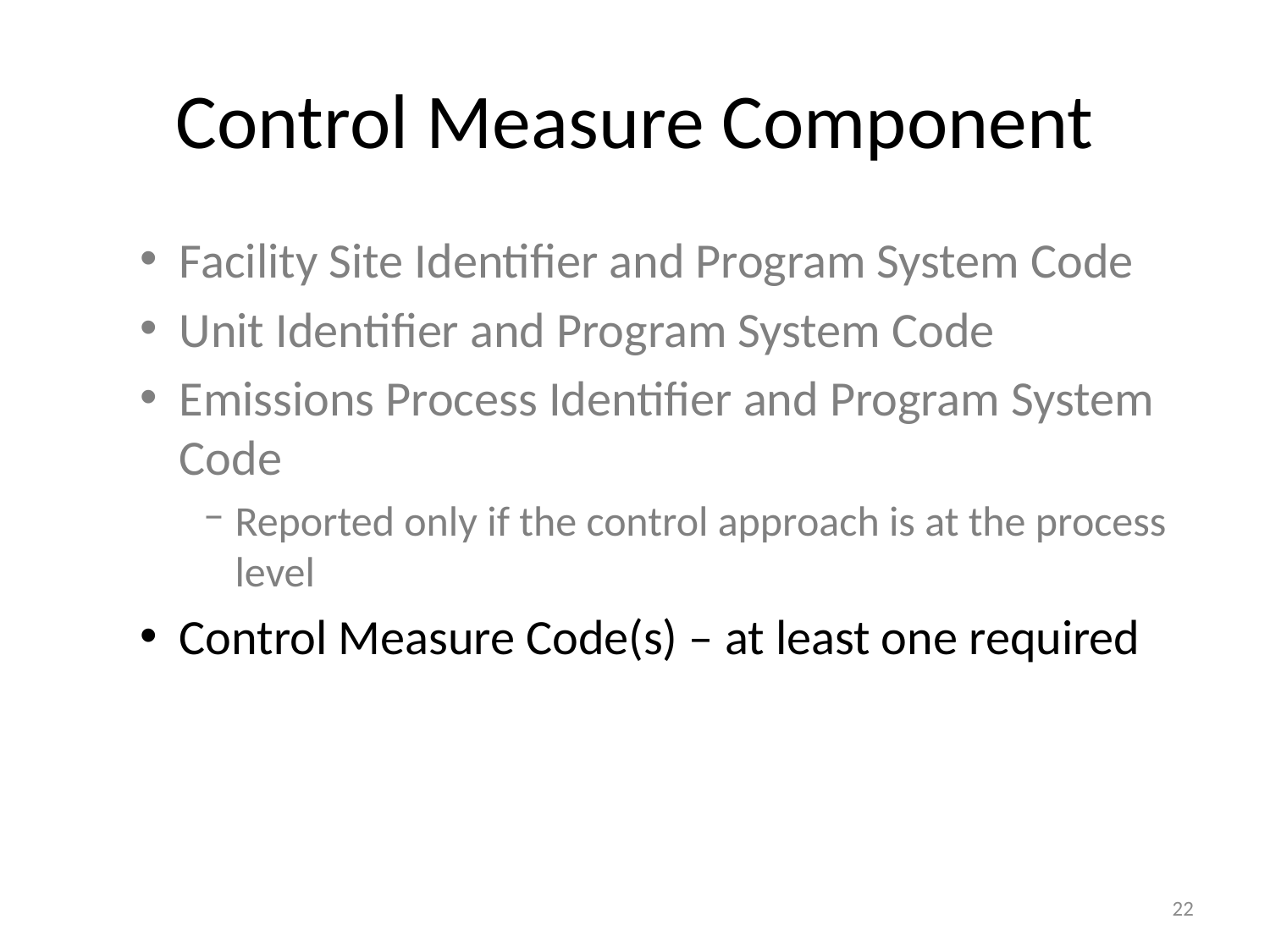

# Control Measure Component
Facility Site Identifier and Program System Code
Unit Identifier and Program System Code
Emissions Process Identifier and Program System Code
Reported only if the control approach is at the process level
Control Measure Code(s) – at least one required
22